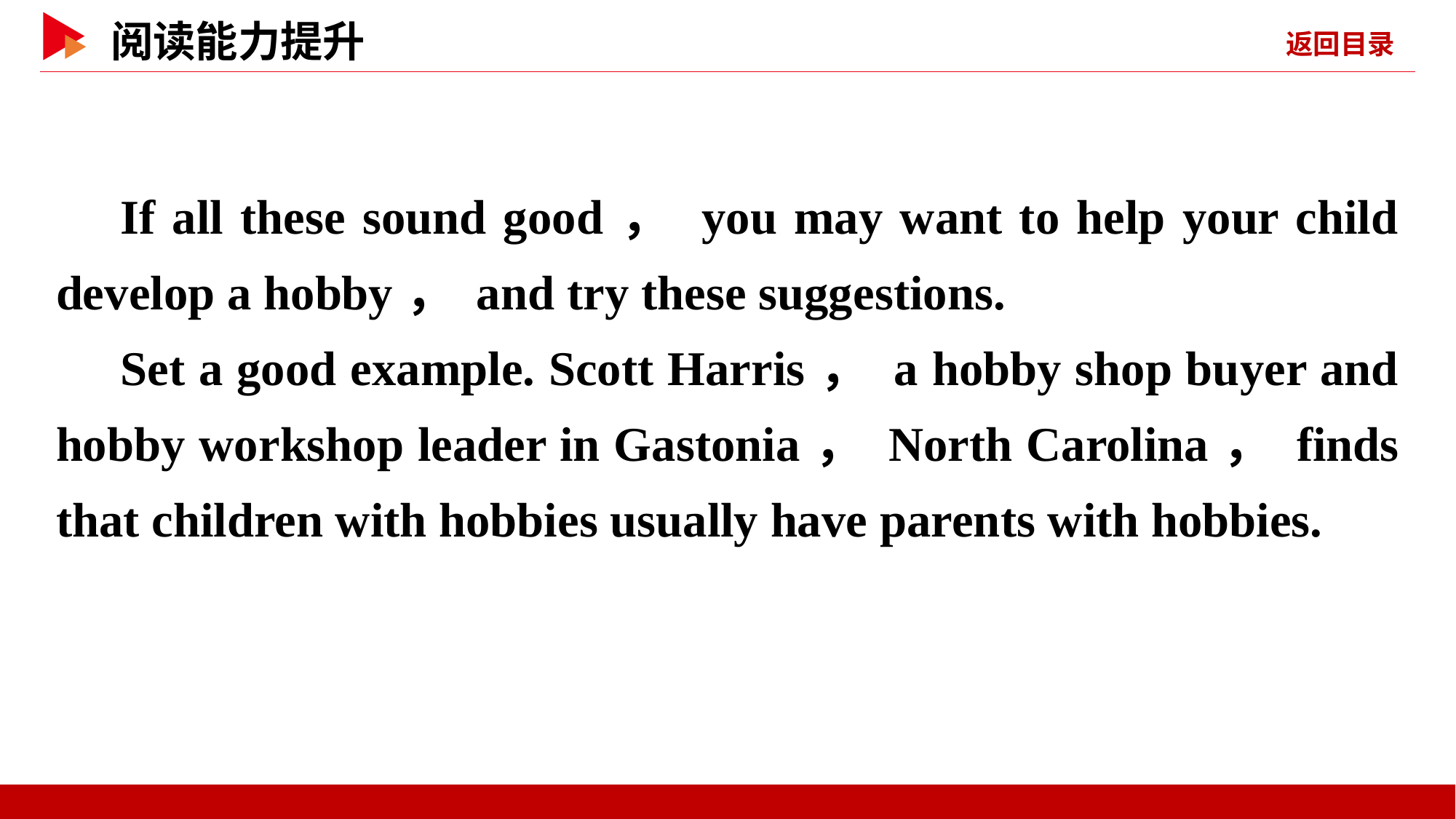

If all these sound good， you may want to help your child develop a hobby， and try these suggestions.
Set a good example. Scott Harris， a hobby shop buyer and hobby workshop leader in Gastonia， North Carolina， finds that children with hobbies usually have parents with hobbies.